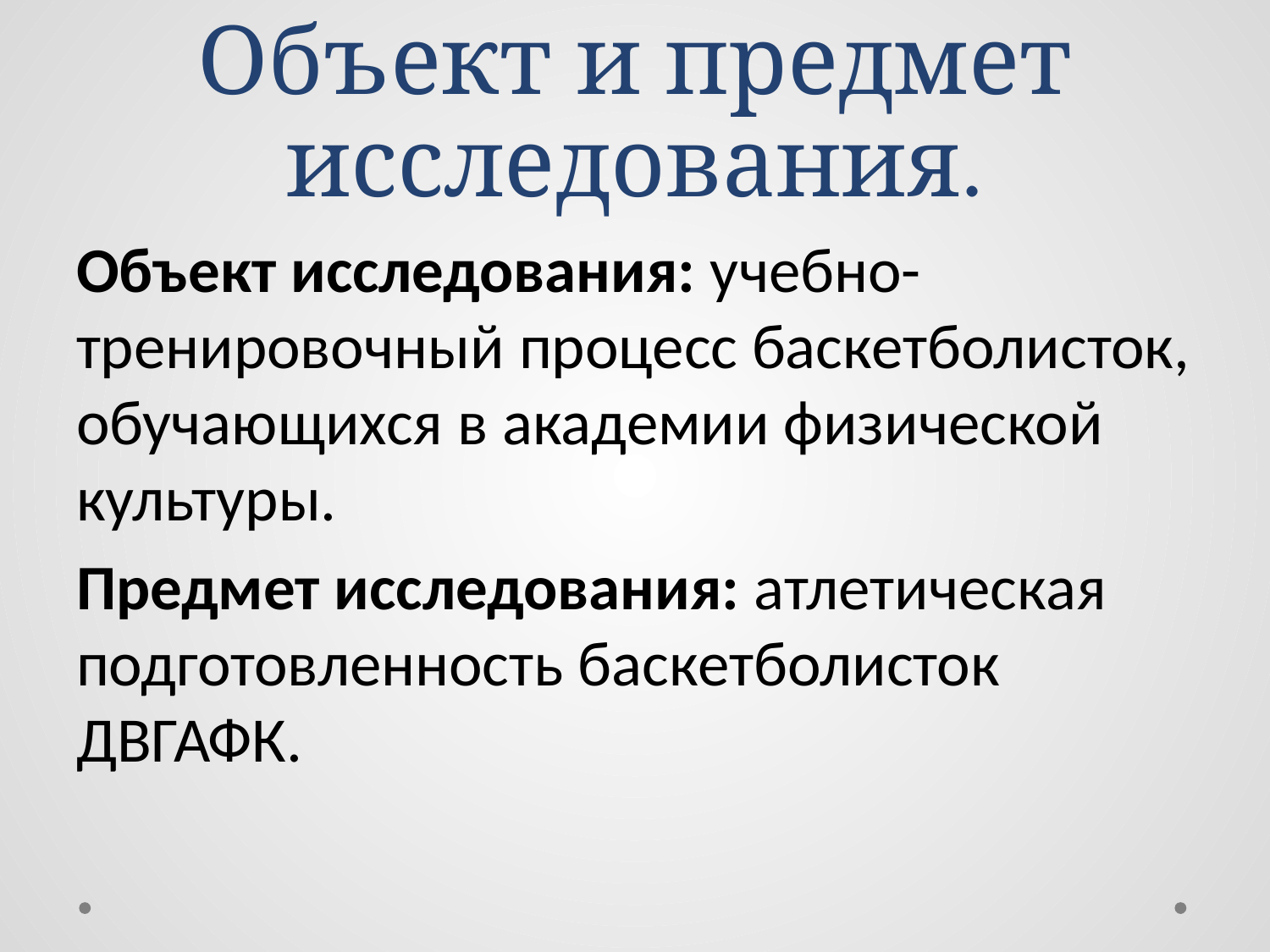

# Объект и предмет исследования.
Объект исследования: учебно-тренировочный процесс баскетболисток, обучающихся в академии физической культуры.
Предмет исследования: атлетическая подготовленность баскетболисток ДВГАФК.